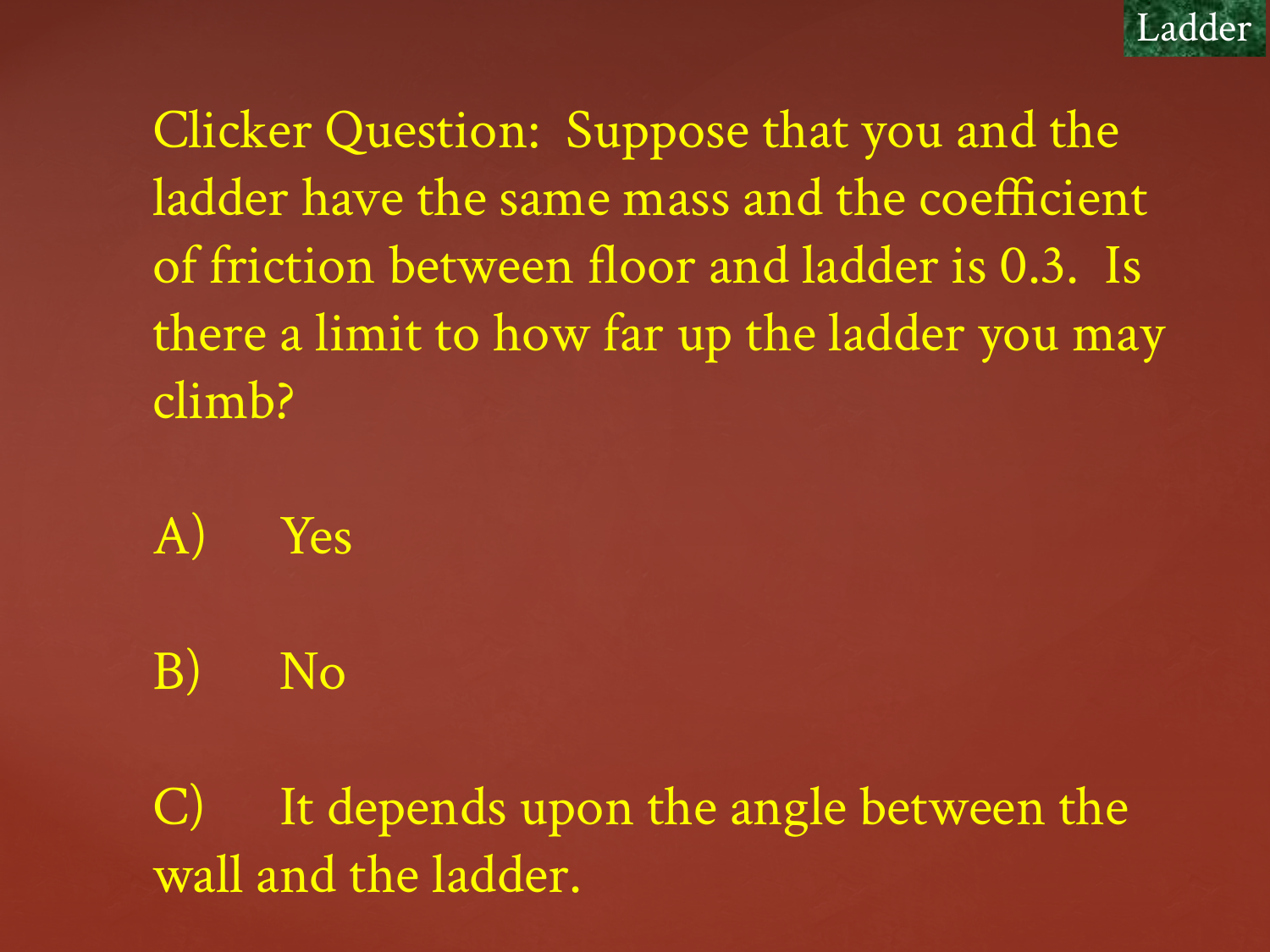

Ladder
# Clicker Question:  Suppose that you and the ladder have the same mass and the coefficient of friction between floor and ladder is 0.3.  Is there a limit to how far up the ladder you may climb? A)	Yes B)	No C)	It depends upon the angle between the 	wall and the ladder.